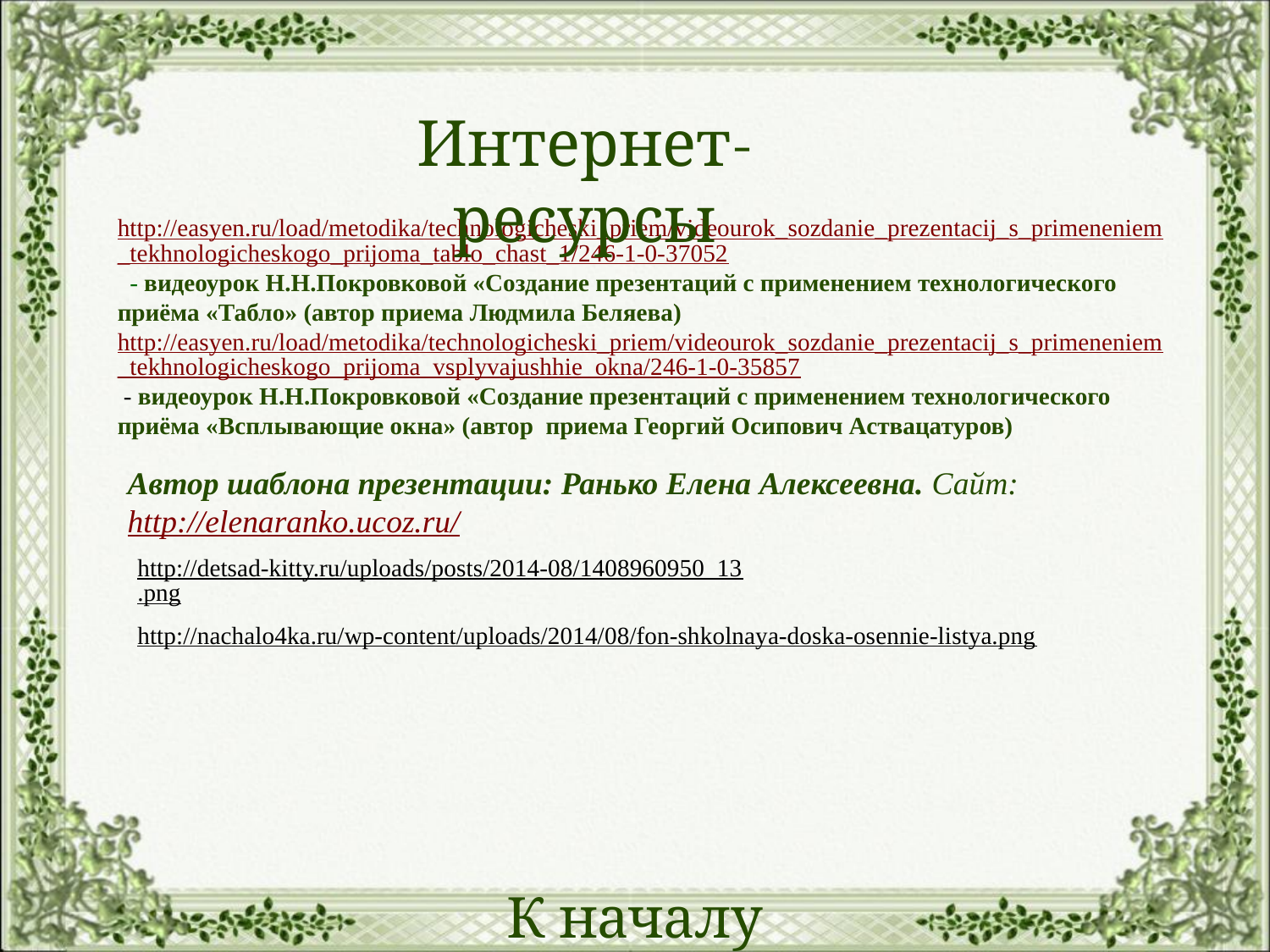

Интернет-ресурсы
http://easyen.ru/load/metodika/technologicheski_priem/videourok_sozdanie_prezentacij_s_primeneniem_tekhnologicheskogo_prijoma_tablo_chast_1/246-1-0-37052  - видеоурок Н.Н.Покровковой «Создание презентаций с применением технологического приёма «Табло» (автор приема Людмила Беляева)
http://easyen.ru/load/metodika/technologicheski_priem/videourok_sozdanie_prezentacij_s_primeneniem_tekhnologicheskogo_prijoma_vsplyvajushhie_okna/246-1-0-35857 - видеоурок Н.Н.Покровковой «Создание презентаций с применением технологического приёма «Всплывающие окна» (автор  приема Георгий Осипович Аствацатуров)

Автор шаблона презентации: Ранько Елена Алексеевна. Сайт:http://elenaranko.ucoz.ru/

http://detsad-kitty.ru/uploads/posts/2014-08/1408960950_13.png
http://nachalo4ka.ru/wp-content/uploads/2014/08/fon-shkolnaya-doska-osennie-listya.png
К началу